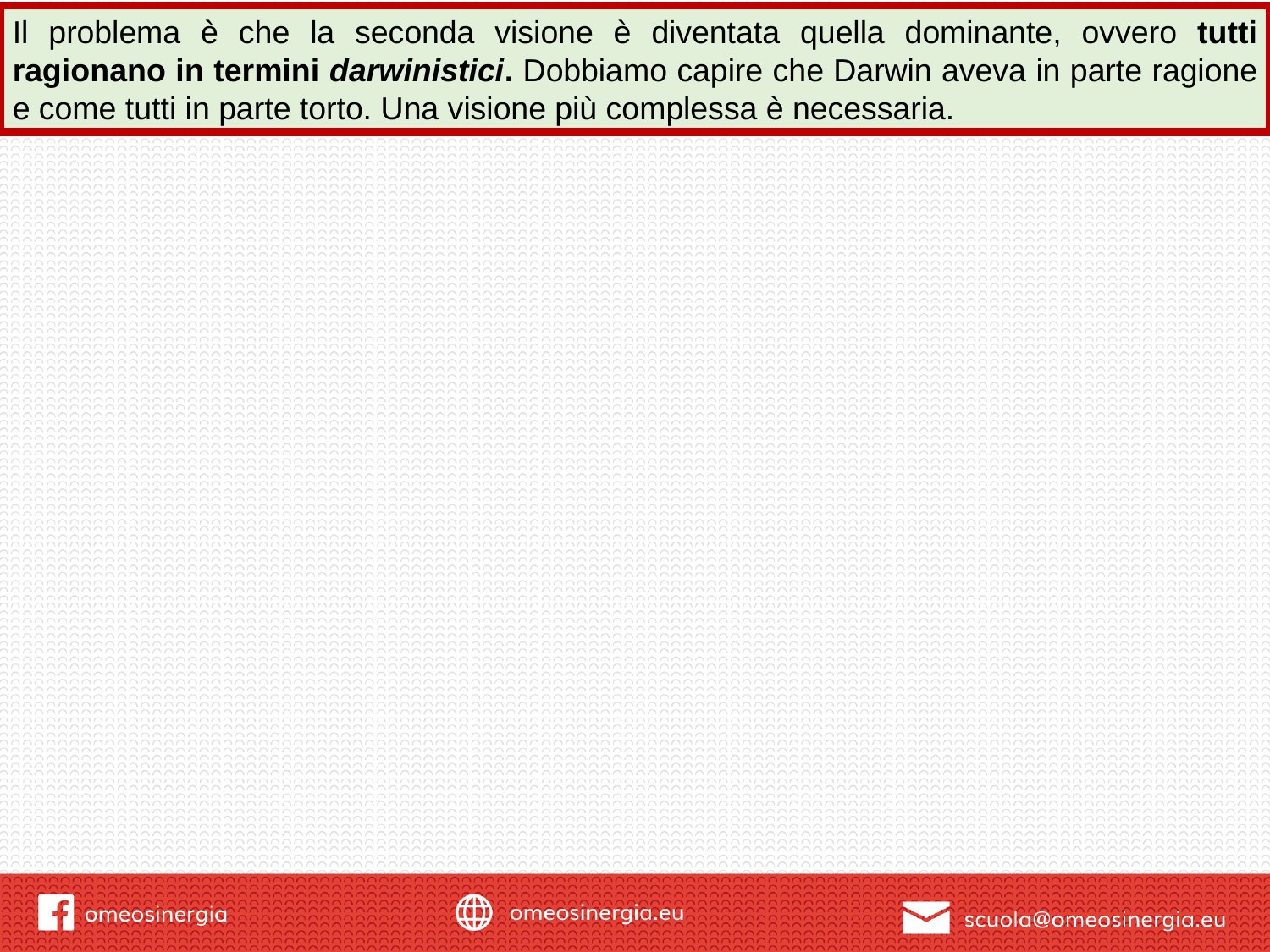

Il problema è che la seconda visione è diventata quella dominante, ovvero tutti ragionano in termini darwinistici. Dobbiamo capire che Darwin aveva in parte ragione e come tutti in parte torto. Una visione più complessa è necessaria.